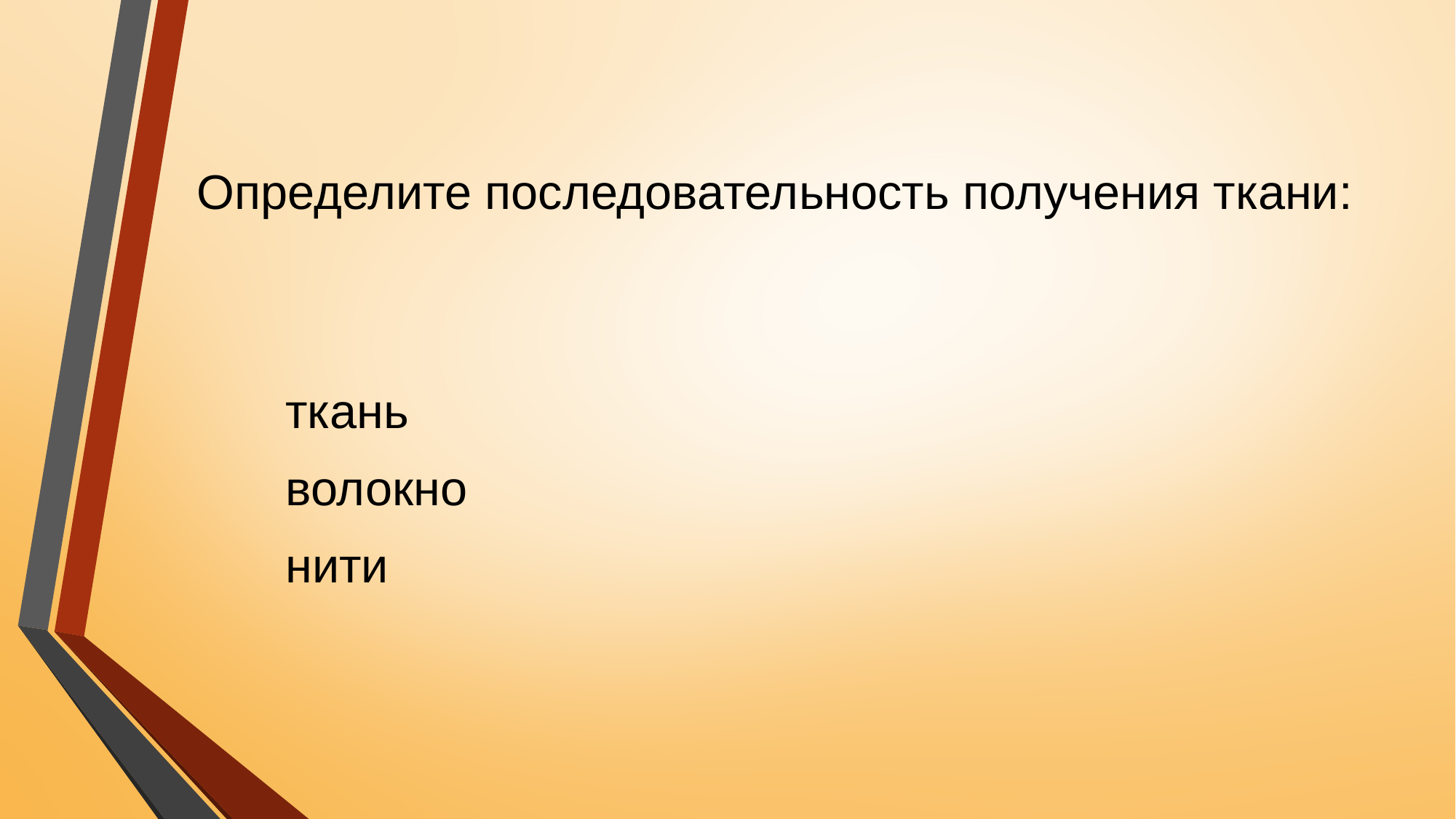

# Определите последовательность получения ткани:
ткань
волокно
нити